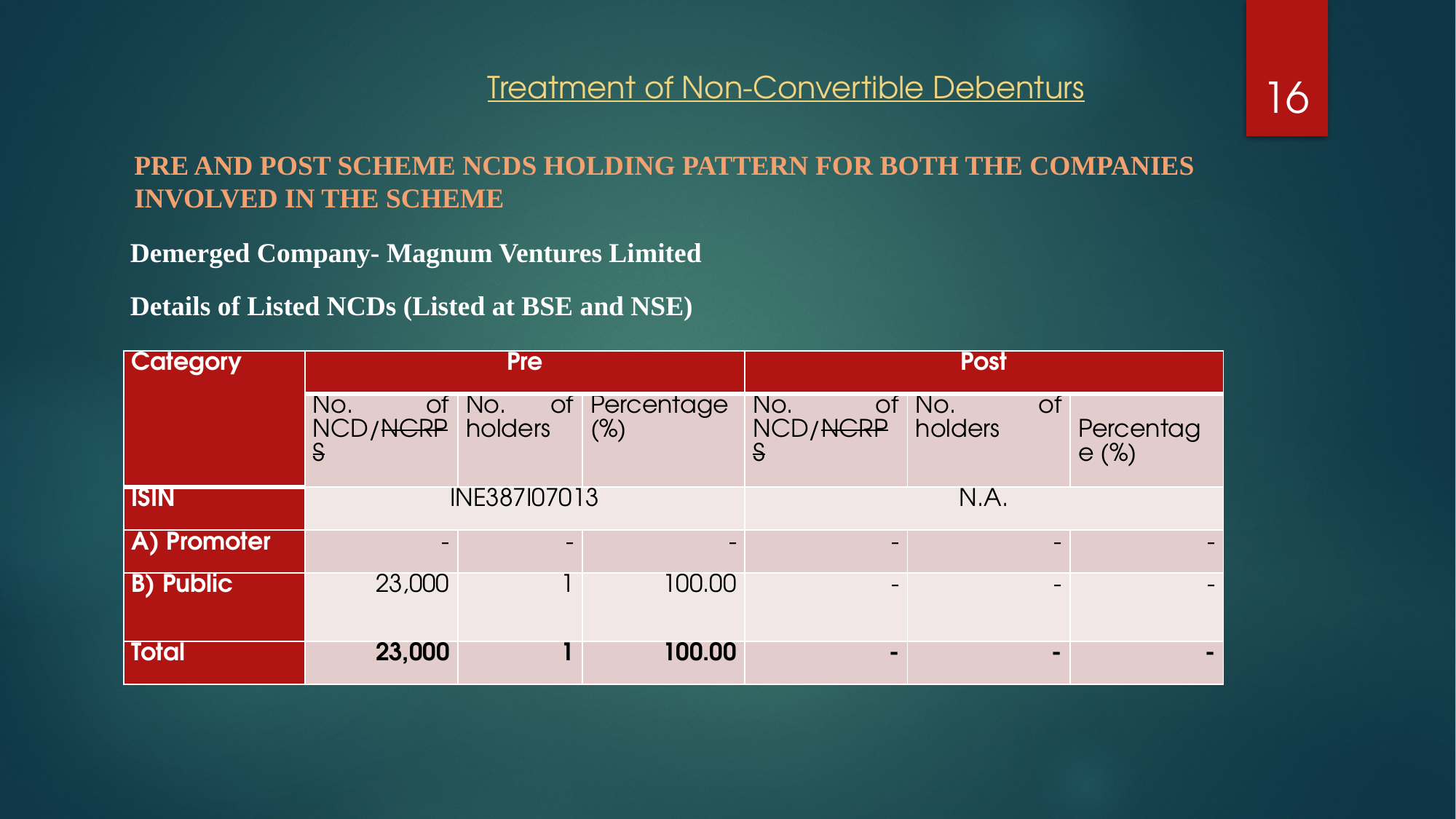

16
Treatment of Non-Convertible Debenturs
PRE AND POST SCHEME NCDS HOLDING PATTERN FOR BOTH THE COMPANIES INVOLVED IN THE SCHEME
Demerged Company- Magnum Ventures Limited
Details of Listed NCDs (Listed at BSE and NSE)
| Category | Pre |  |  | Post |  |  |
| --- | --- | --- | --- | --- | --- | --- |
|  | No. of NCD/NCRPS | No. of holders | Percentage (%) | No. of NCD/NCRPS | No. of holders | Percentage (%) |
| ISIN | INE387I07013 |  |  | N.A. |  |  |
| A) Promoter | - | - | - | - | - | - |
| B) Public | 23,000 | 1 | 100.00 | - | - | - |
| Total | 23,000 | 1 | 100.00 | - | - | - |